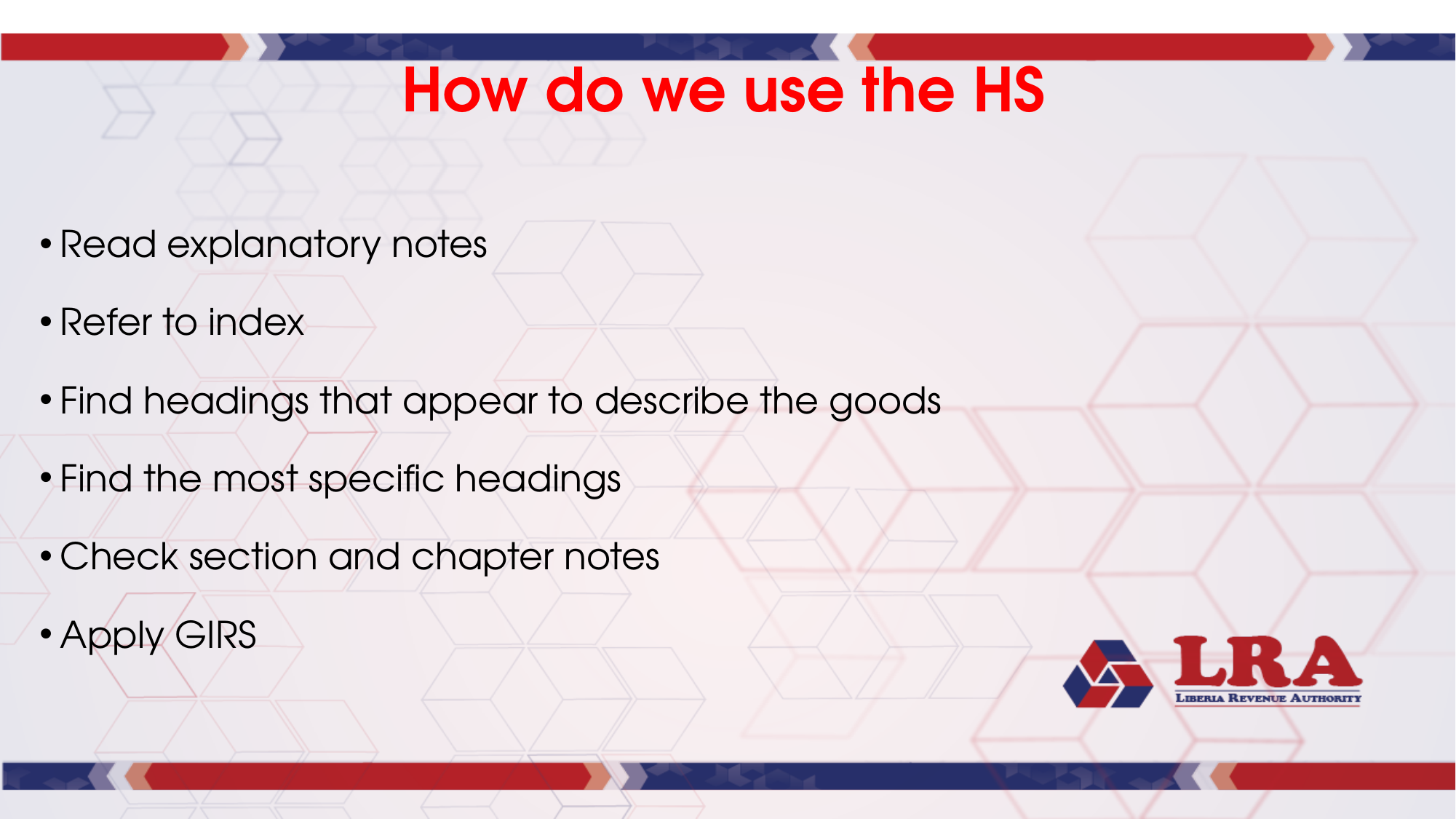

# How do we use the HS
Read explanatory notes
Refer to index
Find headings that appear to describe the goods
Find the most specific headings
Check section and chapter notes
Apply GIRS